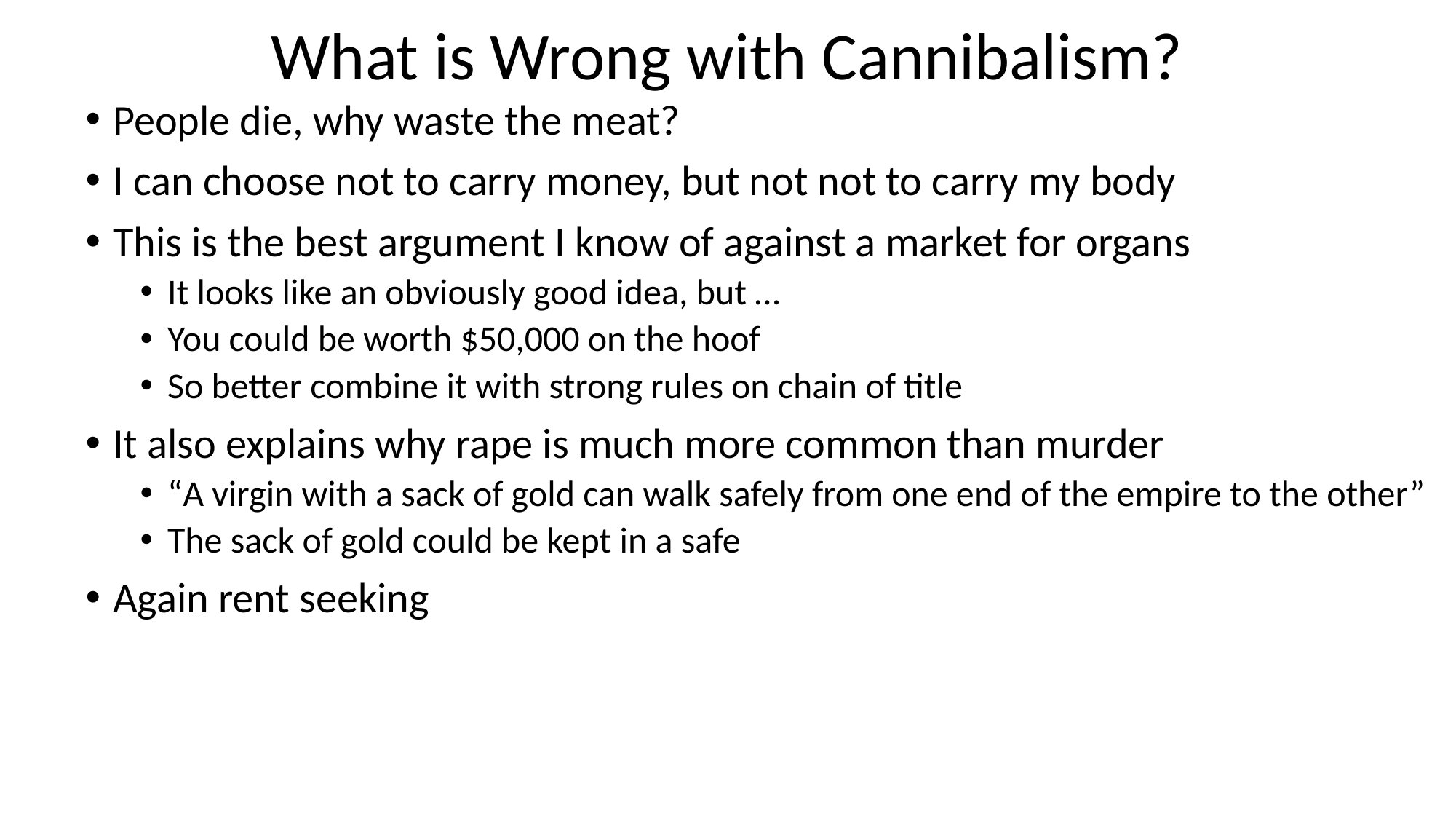

# What is Wrong with Cannibalism?
People die, why waste the meat?
I can choose not to carry money, but not not to carry my body
This is the best argument I know of against a market for organs
It looks like an obviously good idea, but …
You could be worth $50,000 on the hoof
So better combine it with strong rules on chain of title
It also explains why rape is much more common than murder
“A virgin with a sack of gold can walk safely from one end of the empire to the other”
The sack of gold could be kept in a safe
Again rent seeking